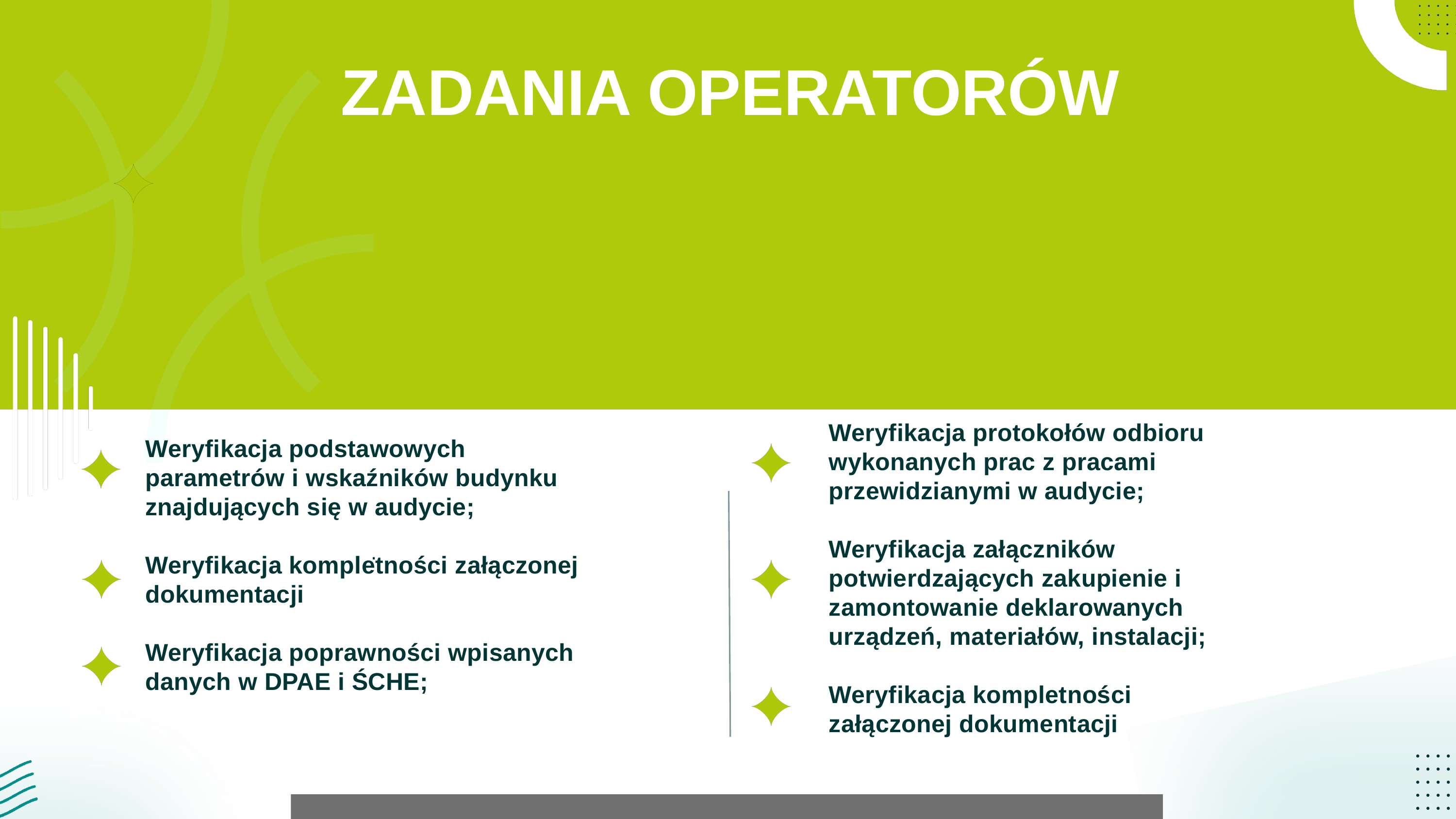

ZADANIA OPERATORÓW

Weryfikacja protokołów odbioru wykonanych prac z pracami przewidzianymi w audycie;

Weryfikacja załączników potwierdzających zakupienie i zamontowanie deklarowanych urządzeń, materiałów, instalacji;

Weryfikacja kompletności załączonej dokumentacji
Weryfikacja podstawowych parametrów i wskaźników budynku znajdujących się w audycie;

Weryfikacja kompletności załączonej dokumentacji

Weryfikacja poprawności wpisanych danych w DPAE i ŚCHE;

.